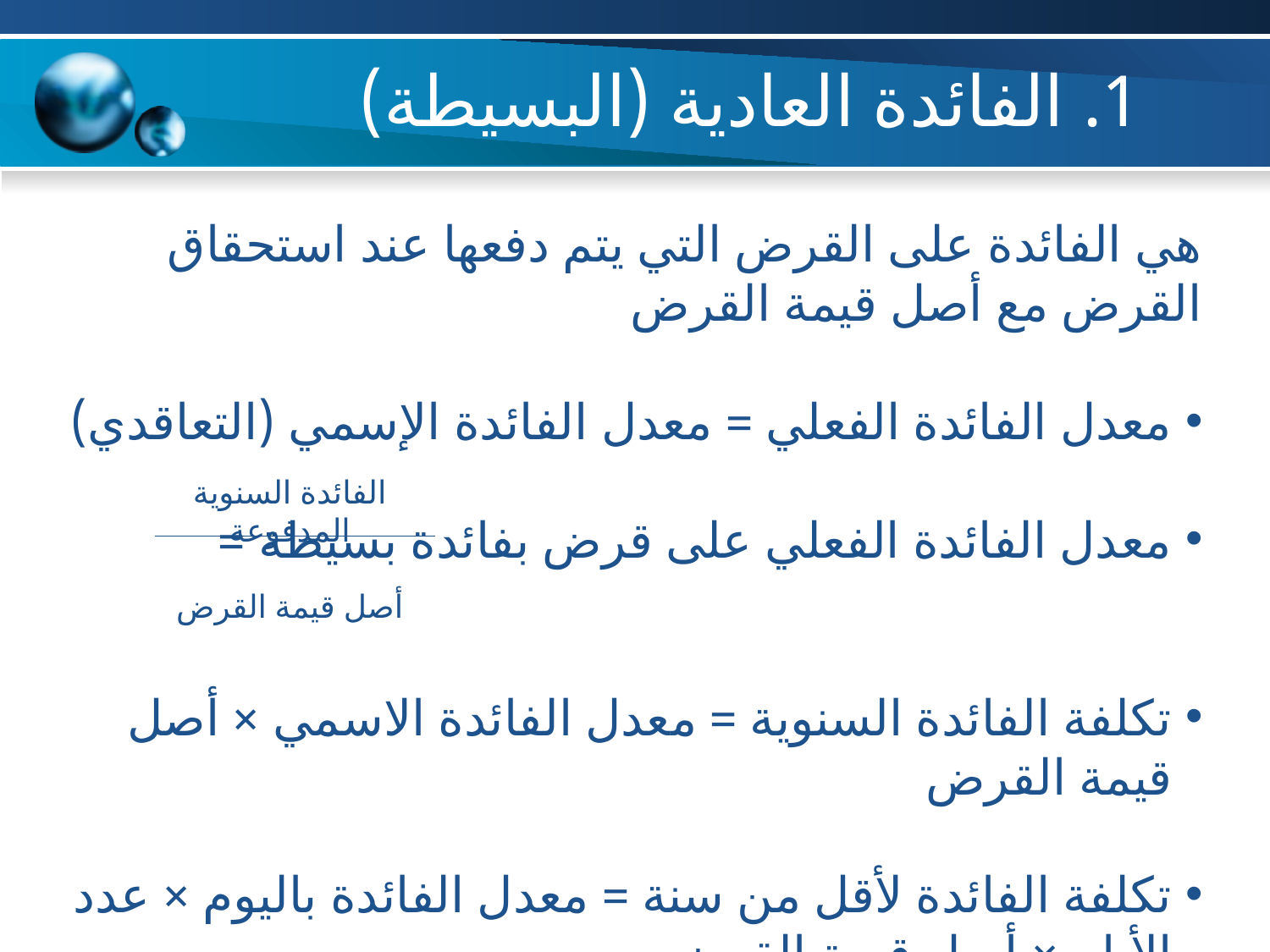

# 1. الفائدة العادية (البسيطة)
هي الفائدة على القرض التي يتم دفعها عند استحقاق القرض مع أصل قيمة القرض

معدل الفائدة الفعلي = معدل الفائدة الإسمي (التعاقدي)

معدل الفائدة الفعلي على قرض بفائدة بسيطة =

تكلفة الفائدة السنوية = معدل الفائدة الاسمي × أصل قيمة القرض

تكلفة الفائدة لأقل من سنة = معدل الفائدة باليوم × عدد الأيام × أصل قيمة القرض
الفائدة السنوية المدفوعة

أصل قيمة القرض